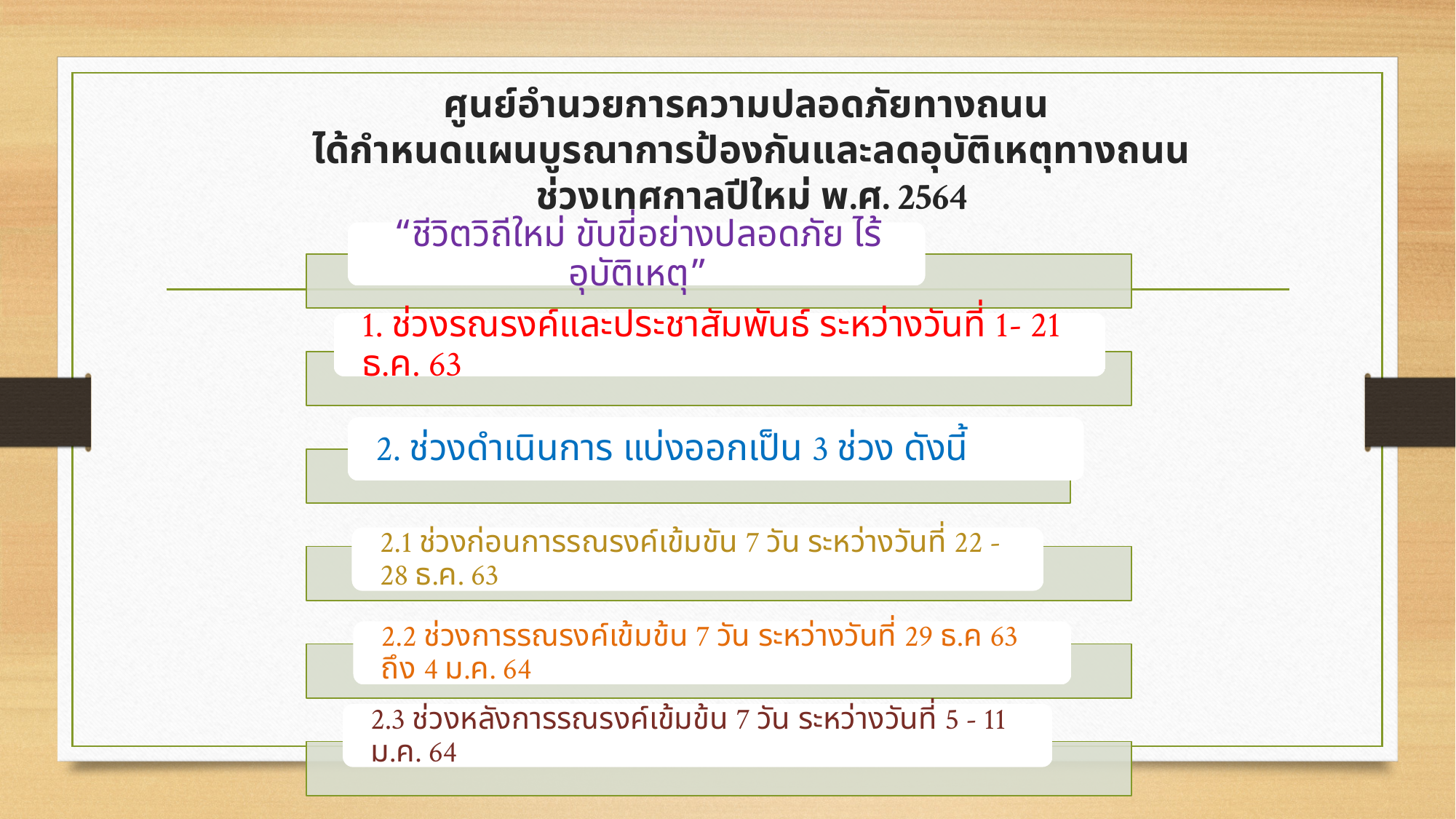

# ศูนย์อำนวยการความปลอดภัยทางถนน ได้กำหนดแผนบูรณาการป้องกันและลดอุบัติเหตุทางถนน ช่วงเทศกาลปีใหม่ พ.ศ. 2564
“ชีวิตวิถีใหม่ ขับขี่อย่างปลอดภัย ไร้อุบัติเหตุ”
1. ช่วงรณรงค์และประชาสัมพันธ์ ระหว่างวันที่ 1- 21 ธ.ค. 63
2. ช่วงดำเนินการ แบ่งออกเป็น 3 ช่วง ดังนี้
2.1 ช่วงก่อนการรณรงค์เข้มขัน 7 วัน ระหว่างวันที่ 22 - 28 ธ.ค. 63
2.2 ช่วงการรณรงค์เข้มข้น 7 วัน ระหว่างวันที่ 29 ธ.ค 63 ถึง 4 ม.ค. 64
2.3 ช่วงหลังการรณรงค์เข้มข้น 7 วัน ระหว่างวันที่ 5 - 11 ม.ค. 64